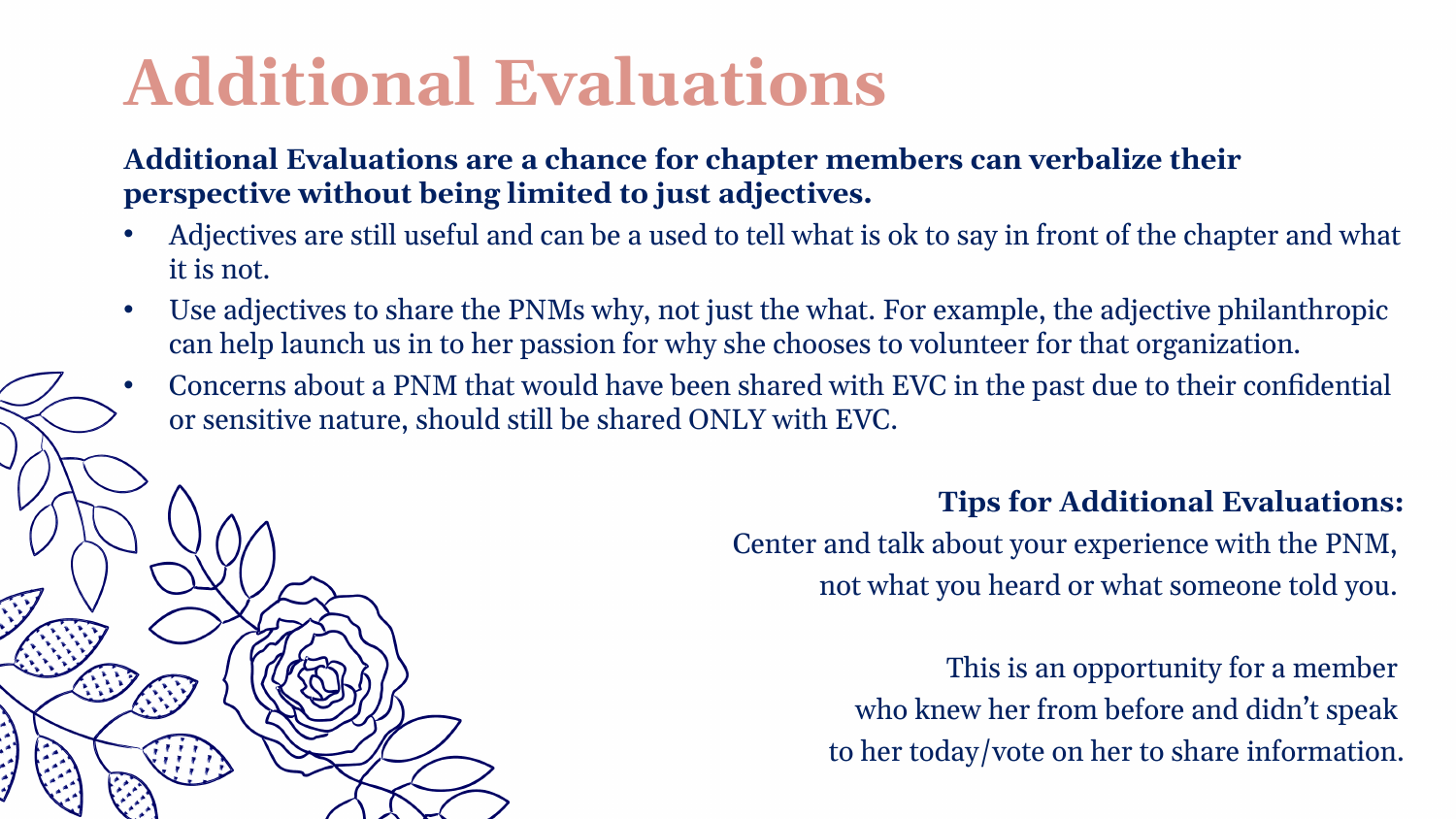

Additional Evaluations
Additional Evaluations are a chance for chapter members can verbalize their perspective without being limited to just adjectives.
Adjectives are still useful and can be a used to tell what is ok to say in front of the chapter and what it is not.
Use adjectives to share the PNMs why, not just the what. For example, the adjective philanthropic can help launch us in to her passion for why she chooses to volunteer for that organization.
Concerns about a PNM that would have been shared with EVC in the past due to their confidential or sensitive nature, should still be shared ONLY with EVC.

Tips for Additional Evaluations:
Center and talk about your experience with the PNM,
not what you heard or what someone told you.

This is an opportunity for a member
who knew her from before and didn’t speak
to her today/vote on her to share information.